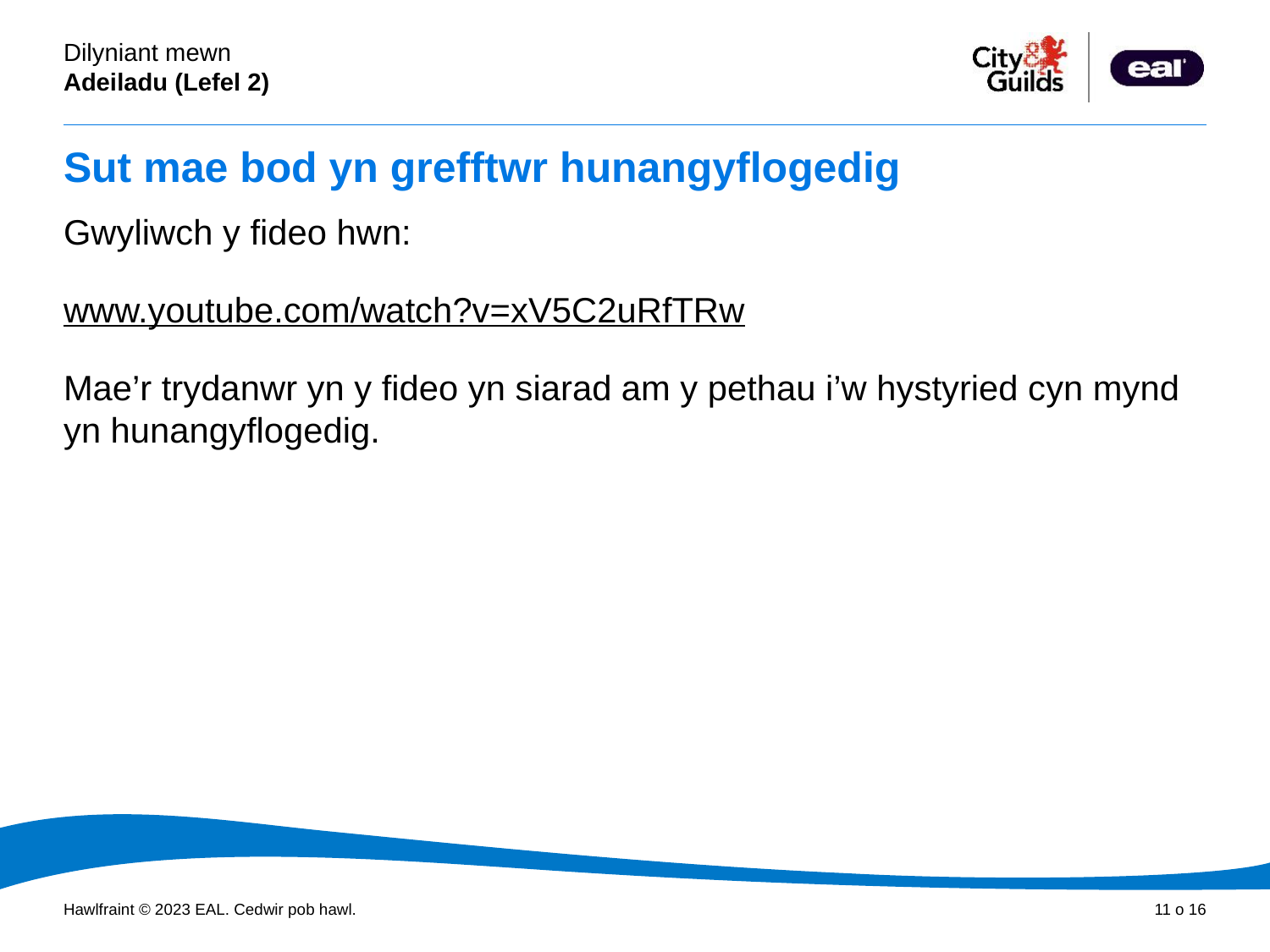

# Sut mae bod yn grefftwr hunangyflogedig
Gwyliwch y fideo hwn:
www.youtube.com/watch?v=xV5C2uRfTRw
Mae’r trydanwr yn y fideo yn siarad am y pethau i’w hystyried cyn mynd yn hunangyflogedig.